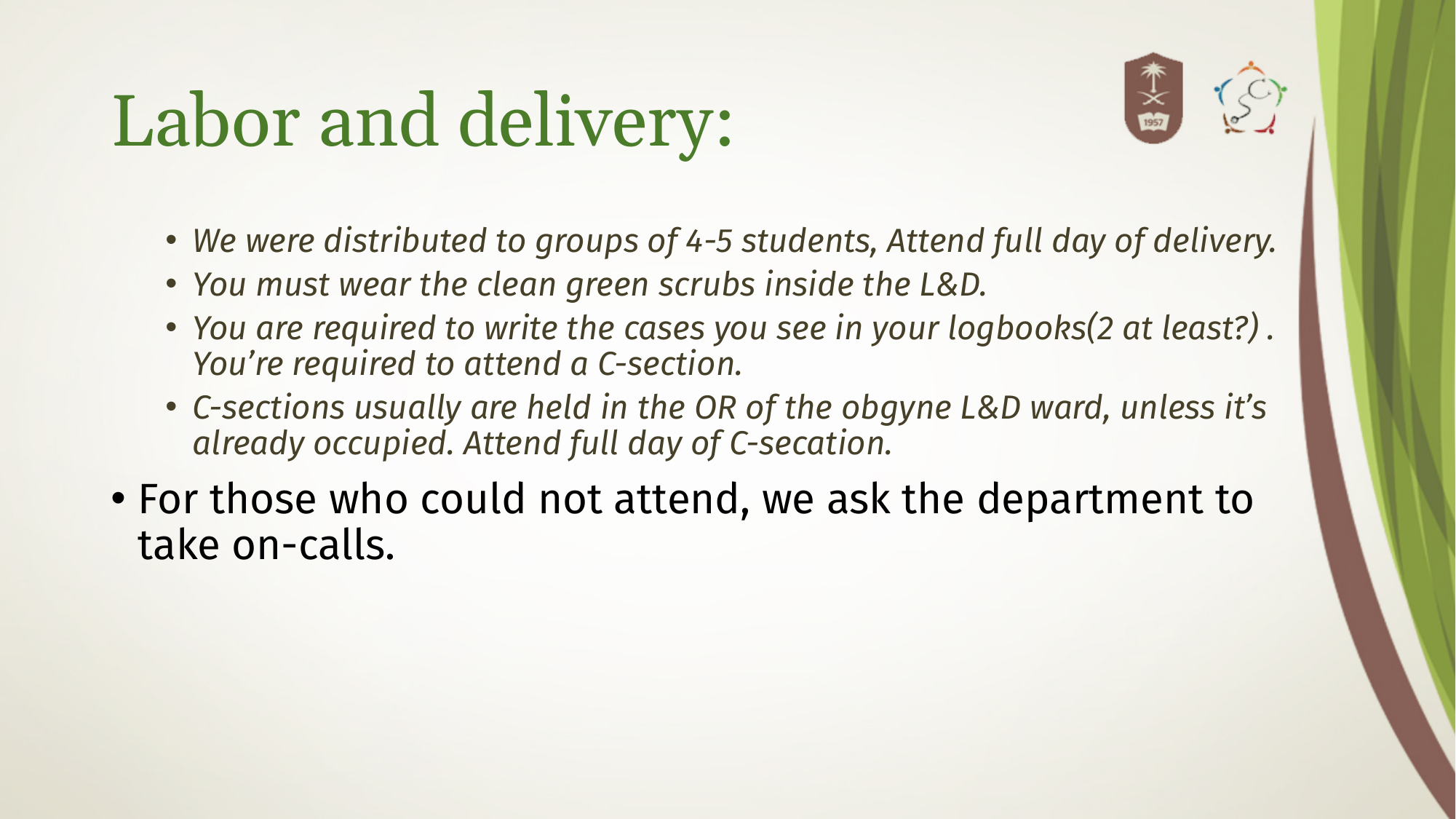

# Labor and delivery:
We were distributed to groups of 4-5 students, Attend full day of delivery.
You must wear the clean green scrubs inside the L&D.
You are required to write the cases you see in your logbooks(2 at least?) . You’re required to attend a C-section.
C-sections usually are held in the OR of the obgyne L&D ward, unless it’s already occupied. Attend full day of C-secation.
For those who could not attend, we ask the department to take on-calls.